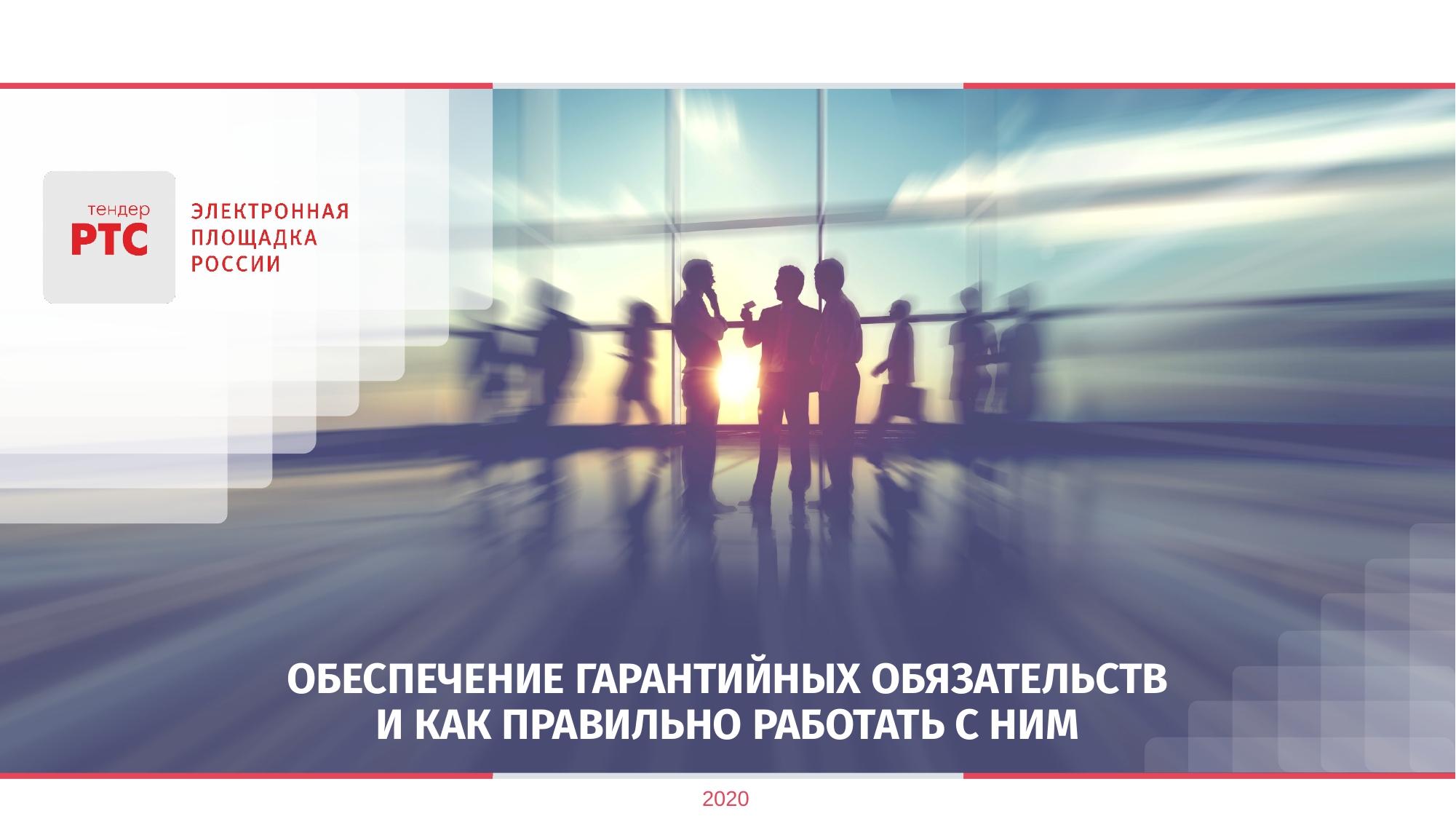

# Обеспечение гарантийных обязательств и как правильно работать с ним